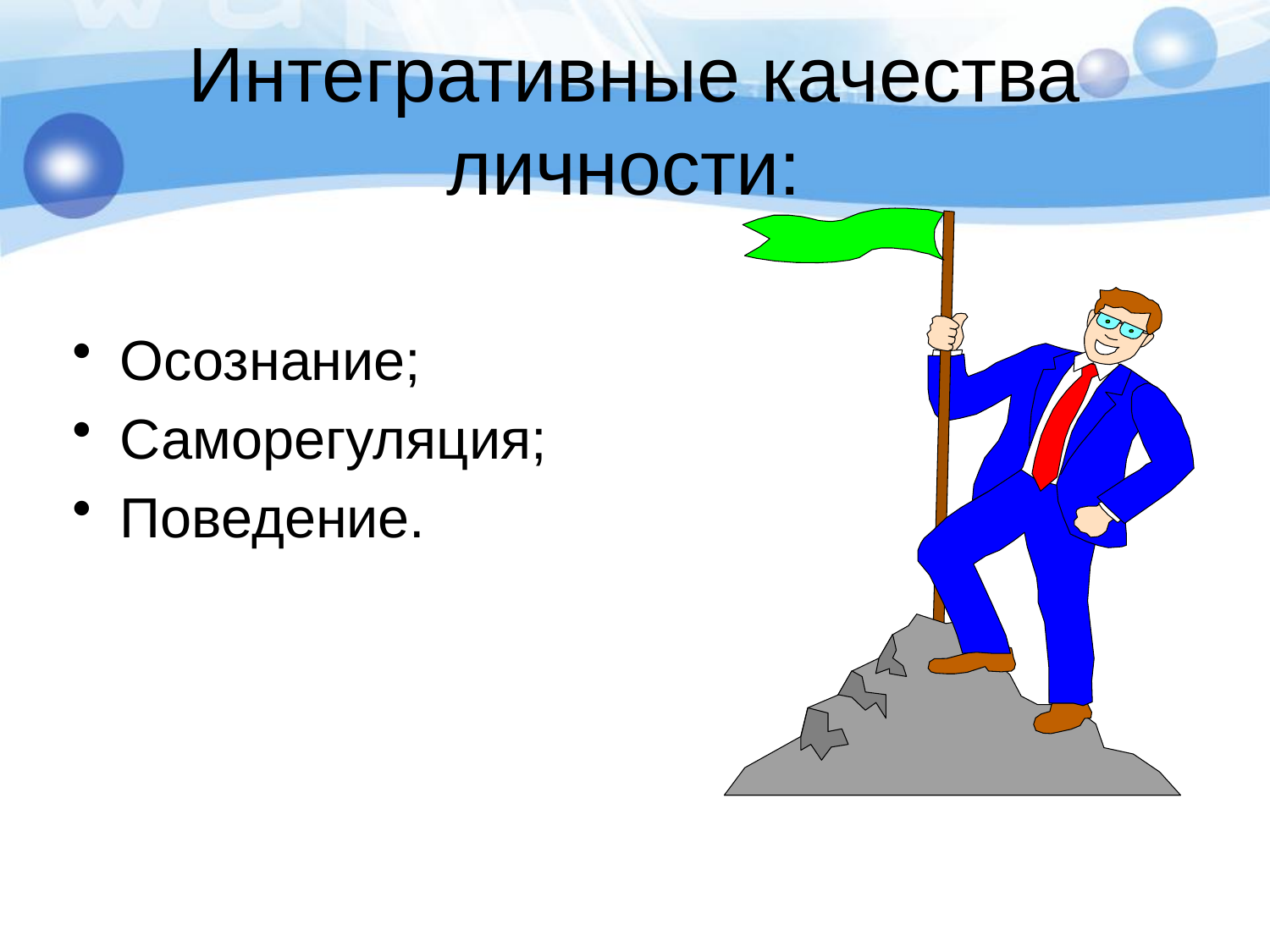

# Интегративные качества личности:

Осознание;
Саморегуляция;
Поведение.